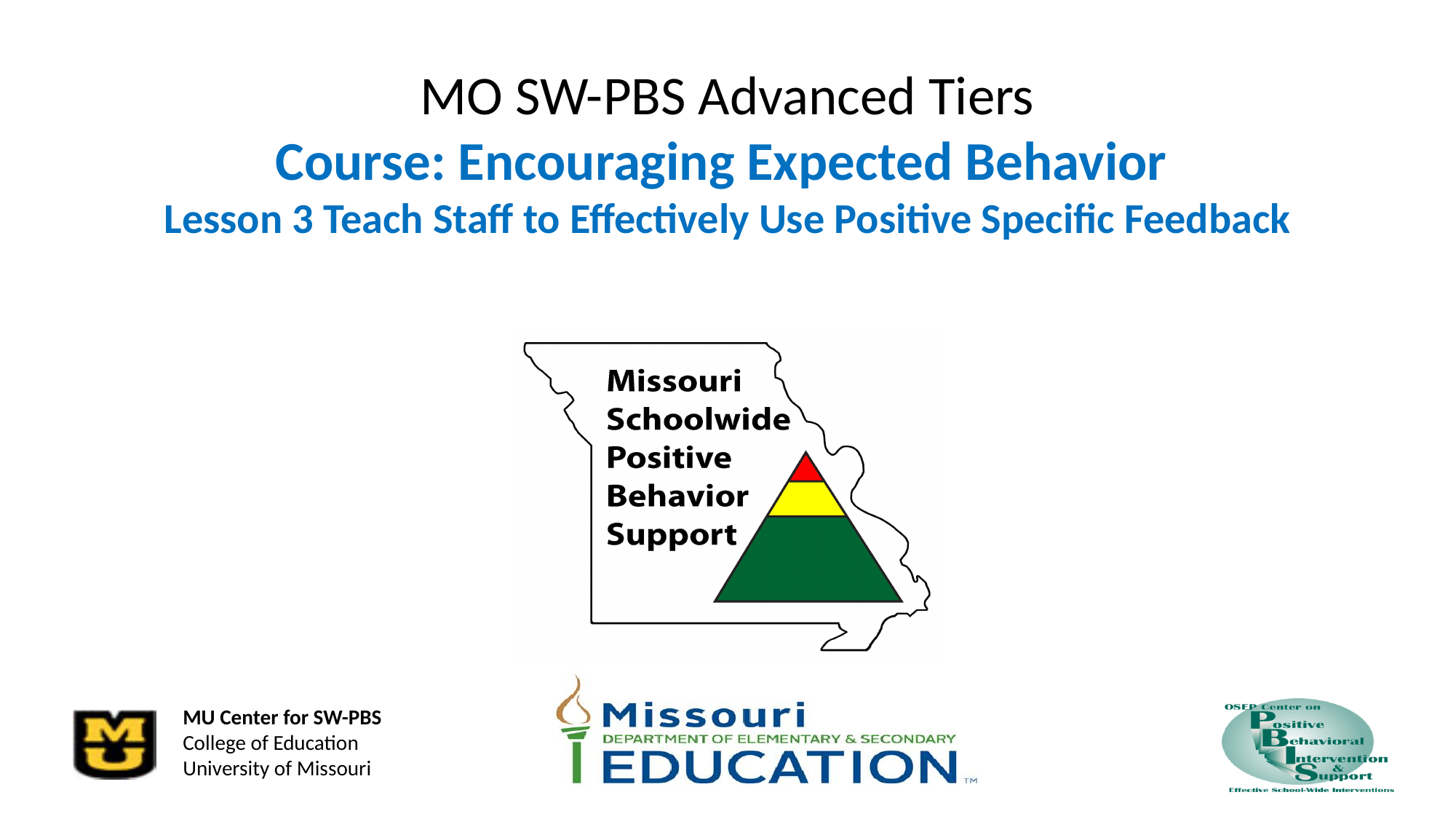

# MO SW-PBS Advanced Tiers Course: Encouraging Expected Behavior Lesson 3 Teach Staff to Effectively Use Positive Specific Feedback